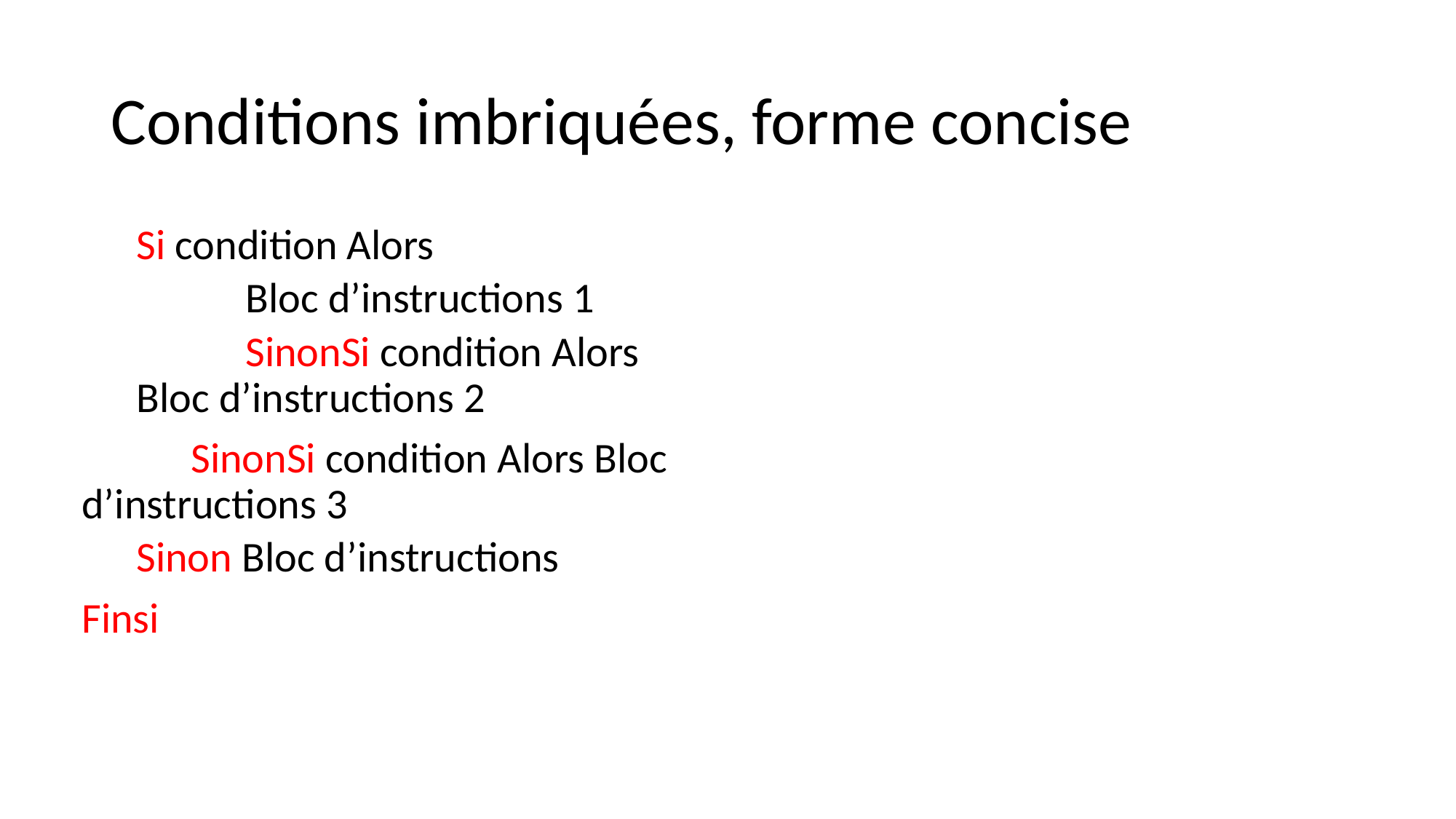

# Conditions imbriquées, forme concise
Si condition Alors
	Bloc d’instructions 1
	SinonSi condition Alors Bloc d’instructions 2
	SinonSi condition Alors Bloc d’instructions 3
Sinon Bloc d’instructions
Finsi